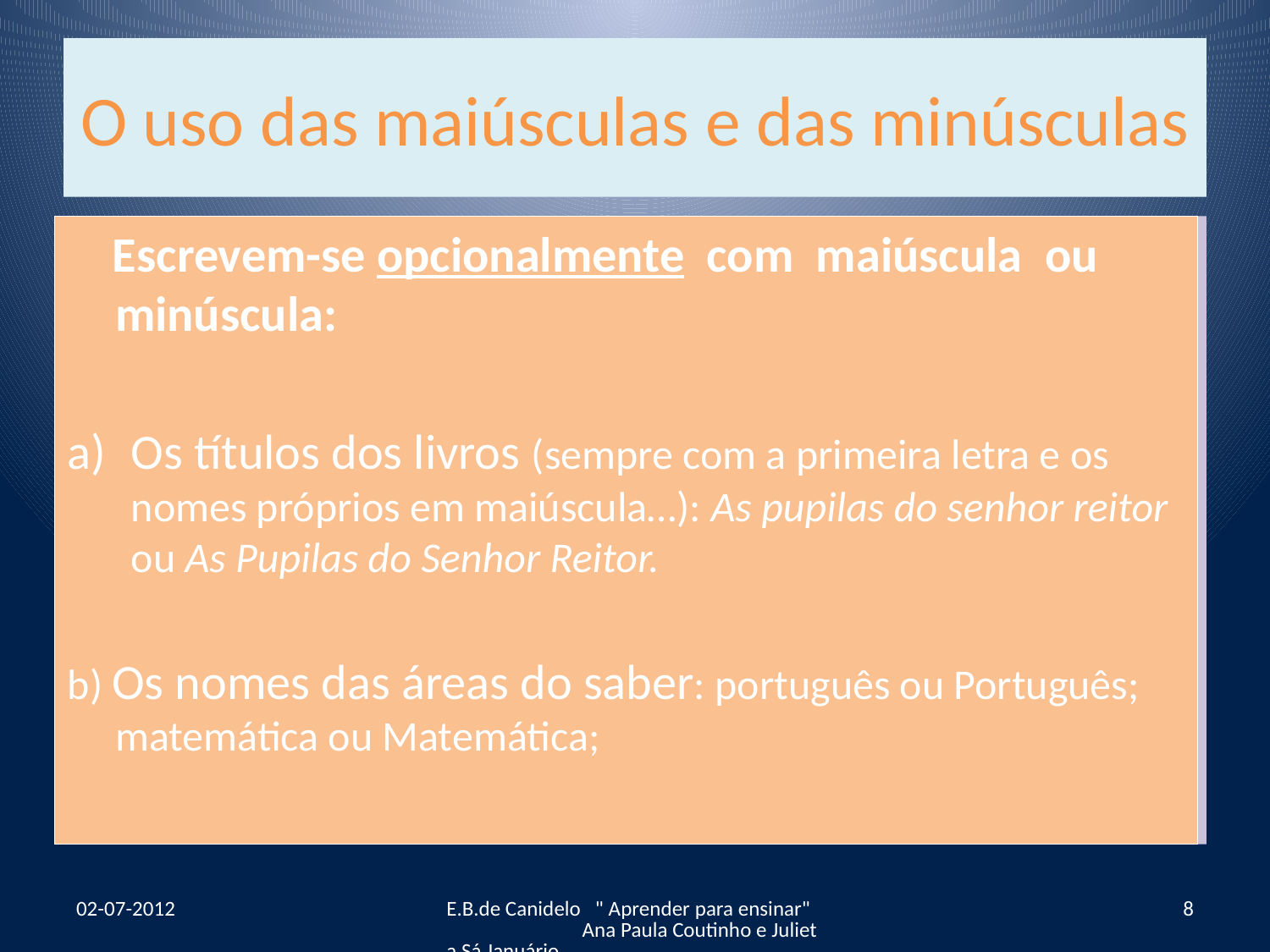

# O uso das maiúsculas e das minúsculas
    Escrevem-se opcionalmente  com  maiúscula  ou    minúscula:

Os títulos dos livros (sempre com a primeira letra e os nomes próprios em maiúscula…): As pupilas do senhor reitor ou As Pupilas do Senhor Reitor.

b) Os nomes das áreas do saber: português ou Português; matemática ou Matemática;

Escrevem-se opcionalmente com maiúscula ou minúscula:
a) Os títulos dos livros (sempre com a primeira letra e os nomes próprios em maiúscula…): As pupilas do senhor reitor ou As Pupilas do Senhor Reitor.
b) Os nomes das áreas do saber: português ou Português; matemática ou Matemática;
c) Nas formas de tratamento: senhor doutor Manuel, ou Senhor Doutor Manuel;
d) Nos títulos dos santos: santo António, ou Santo António;
e) A designação dos logradouros públicos: rua da Liberdade, ou .
02-07-2012
E.B.de Canidelo   " Aprender para ensinar"                              Ana Paula Coutinho e Julieta Sá Januário
8